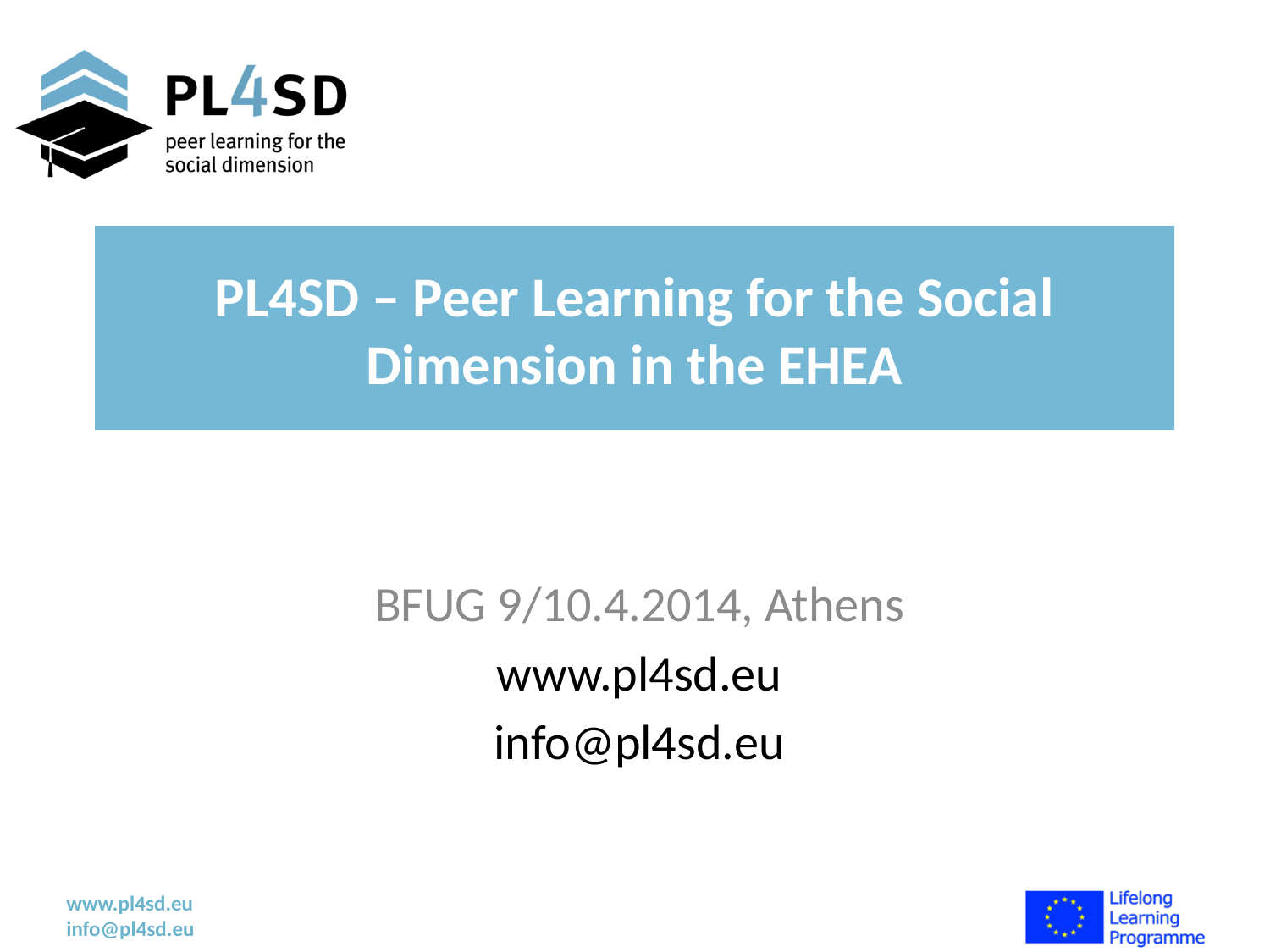

# PL4SD – Peer Learning for the Social Dimension in the EHEA
BFUG 9/10.4.2014, Athens
www.pl4sd.eu
info@pl4sd.eu